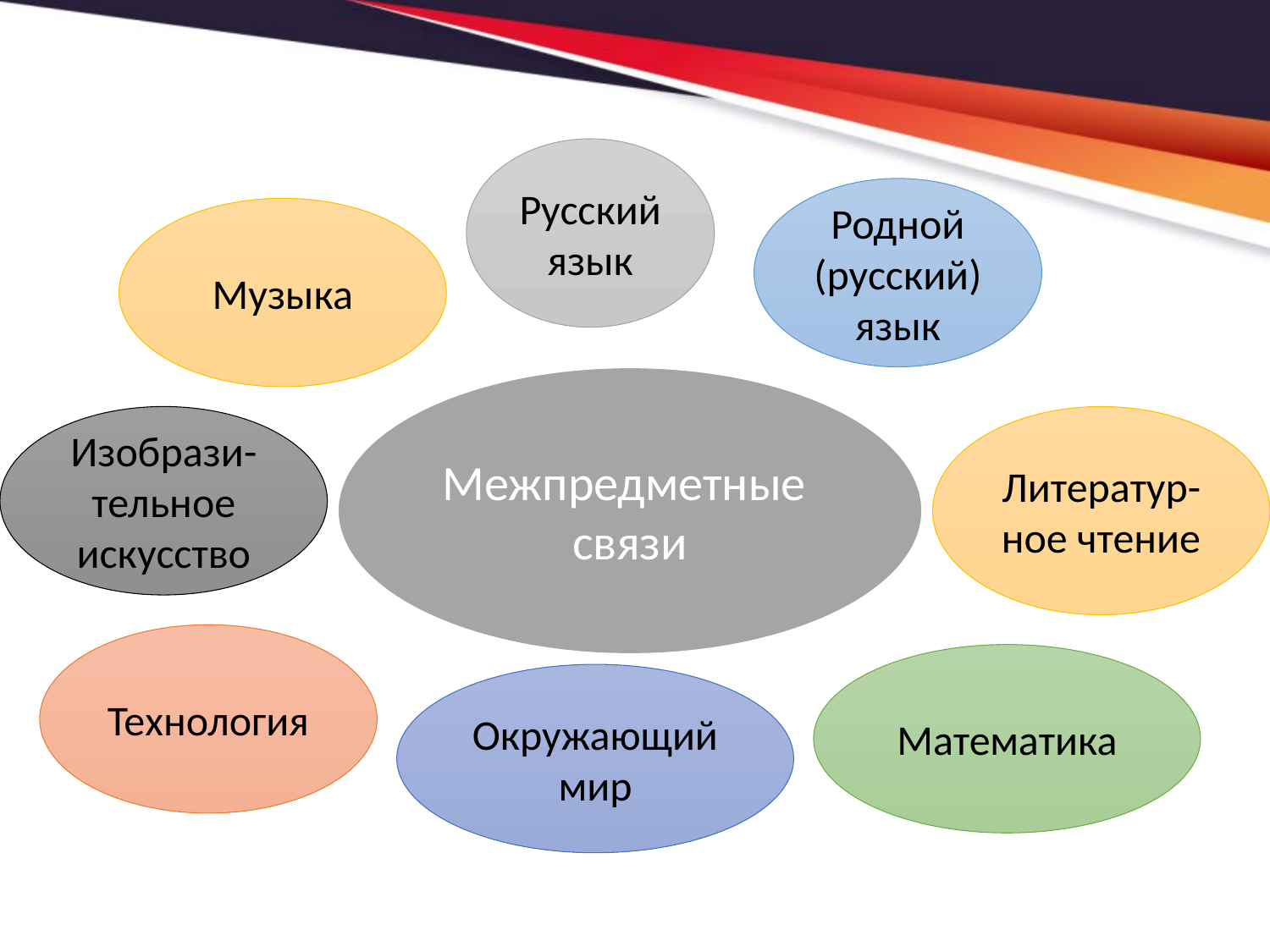

Русский язык
Родной (русский) язык
Музыка
Межпредметные  связи
Изобрази-
тельное искусство
Литератур-
ное чтение
Технология
Математика
Окружающий мир